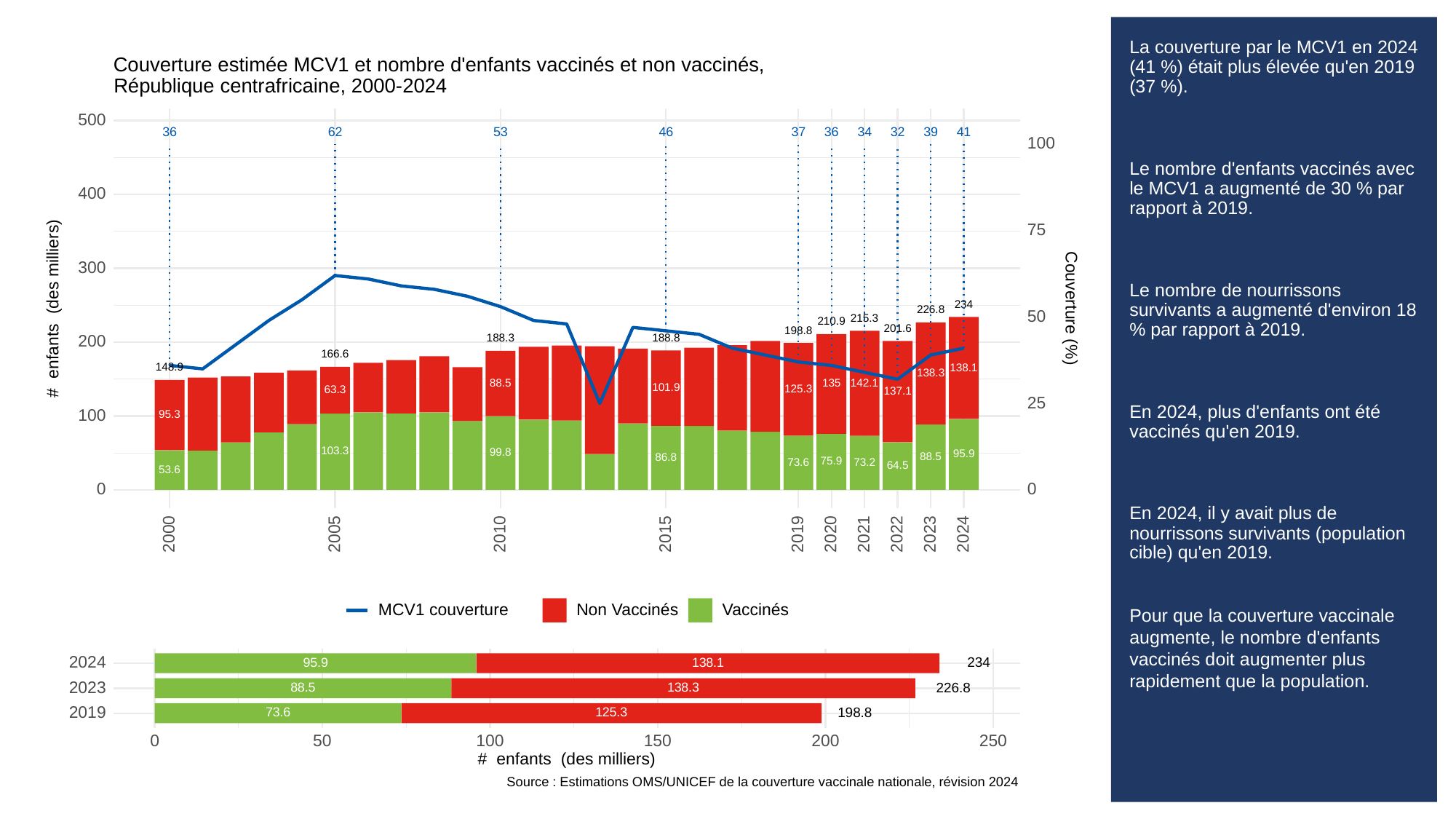

# La couverture par le MCV1 en 2024 (41 %) était plus élevée qu'en 2019 (37 %).

Le nombre d'enfants vaccinés avec le MCV1 a augmenté de 30 % par rapport à 2019.

Le nombre de nourrissons survivants a augmenté d'environ 18 % par rapport à 2019.

En 2024, plus d'enfants ont été vaccinés qu'en 2019.

En 2024, il y avait plus de nourrissons survivants (population cible) qu'en 2019.

Pour que la couverture vaccinale augmente, le nombre d'enfants vaccinés doit augmenter plus rapidement que la population.

Couverture estimée MCV1 et nombre d'enfants vaccinés et non vaccinés,
République centrafricaine, 2000-2024

500

36
53
37
36
34
32
39
62
46
41
100

400

75

300

#  enfants  (des milliers)
Couverture (%)
234

226.8
50
215.3

210.9

201.6
198.8

188.8
188.3
200

166.6

148.9
138.1

138.3

88.5
142.1
135

101.9
125.3
63.3
137.1
25
100
95.3

103.3
99.8
95.9

88.5
86.8

75.9
73.6
73.2
64.5
53.6
0
0

2023
2000
2005
2010
2015
2019
2020
2021
2022
2024

MCV1 couverture
Non Vaccinés
Vaccinés

2024
234
138.1
95.9

2023
226.8
138.3
88.5

2019
198.8
73.6
125.3

0
50
100
150
200
250
#  enfants  (des milliers)
Source : Estimations OMS/UNICEF de la couverture vaccinale nationale, révision 2024